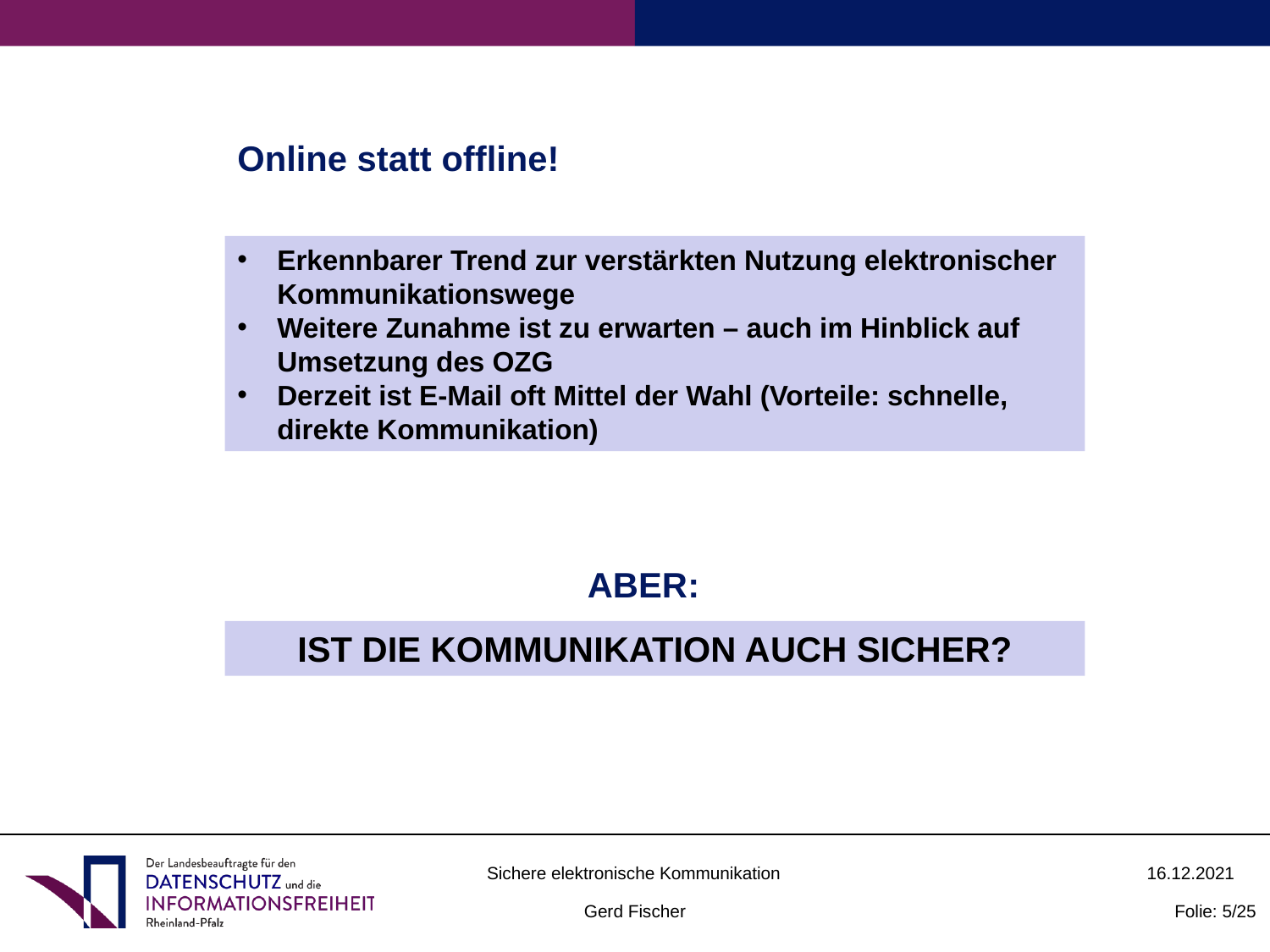

Online statt offline!
Erkennbarer Trend zur verstärkten Nutzung elektronischer Kommunikationswege
Weitere Zunahme ist zu erwarten – auch im Hinblick auf Umsetzung des OZG
Derzeit ist E-Mail oft Mittel der Wahl (Vorteile: schnelle, direkte Kommunikation)
ABER:
IST DIE KOMMUNIKATION AUCH SICHER?